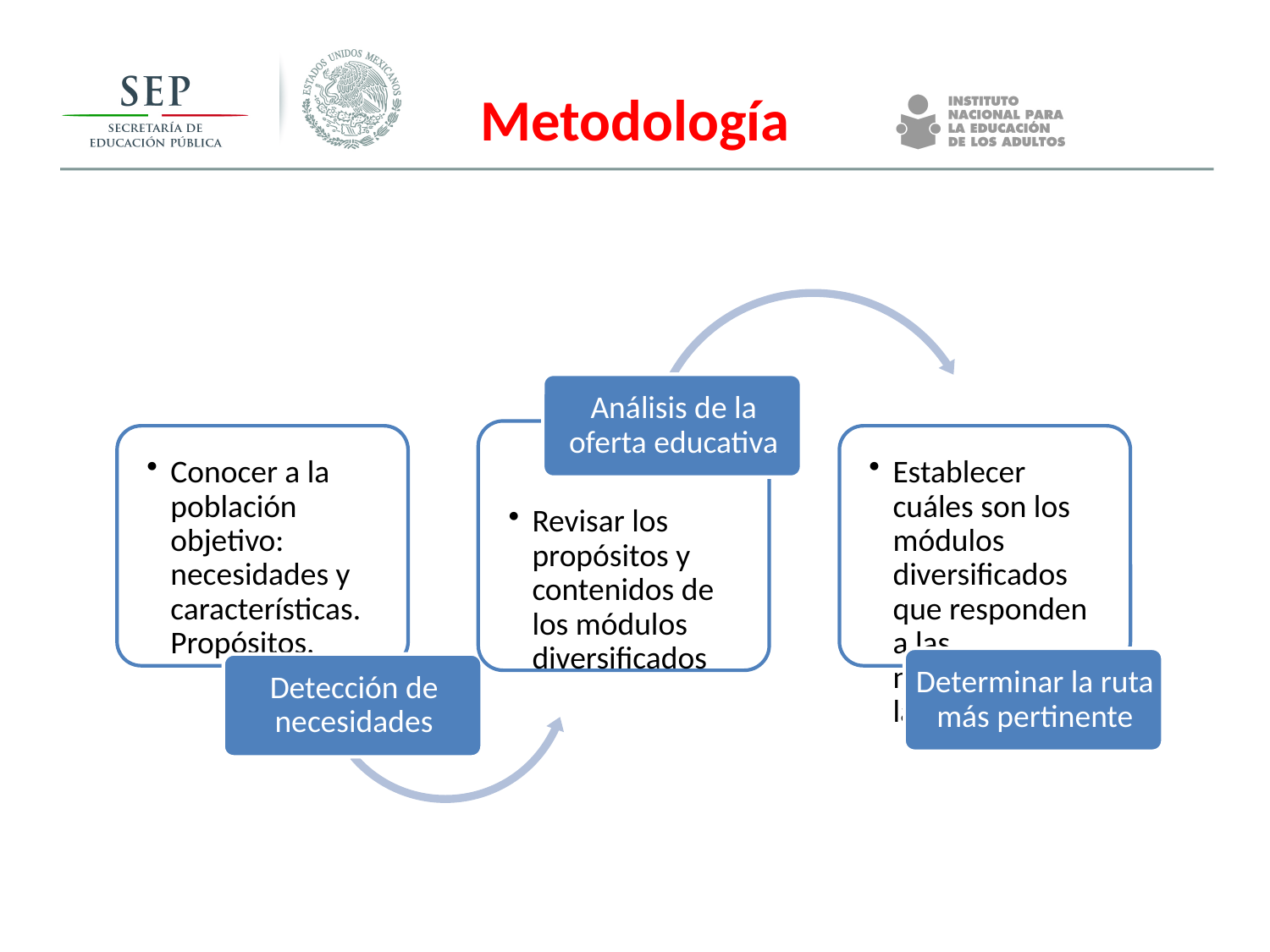

# Metodología
Conocer a la población objetivo: necesidades y características. Propósitos.
Detección de necesidades
Revisar los propósitos y contenidos de los módulos diversificados
Análisis de la oferta educativa
Establecer cuáles son los módulos diversificados que responden a las necesidades de la población.
Determinar la ruta más pertinente